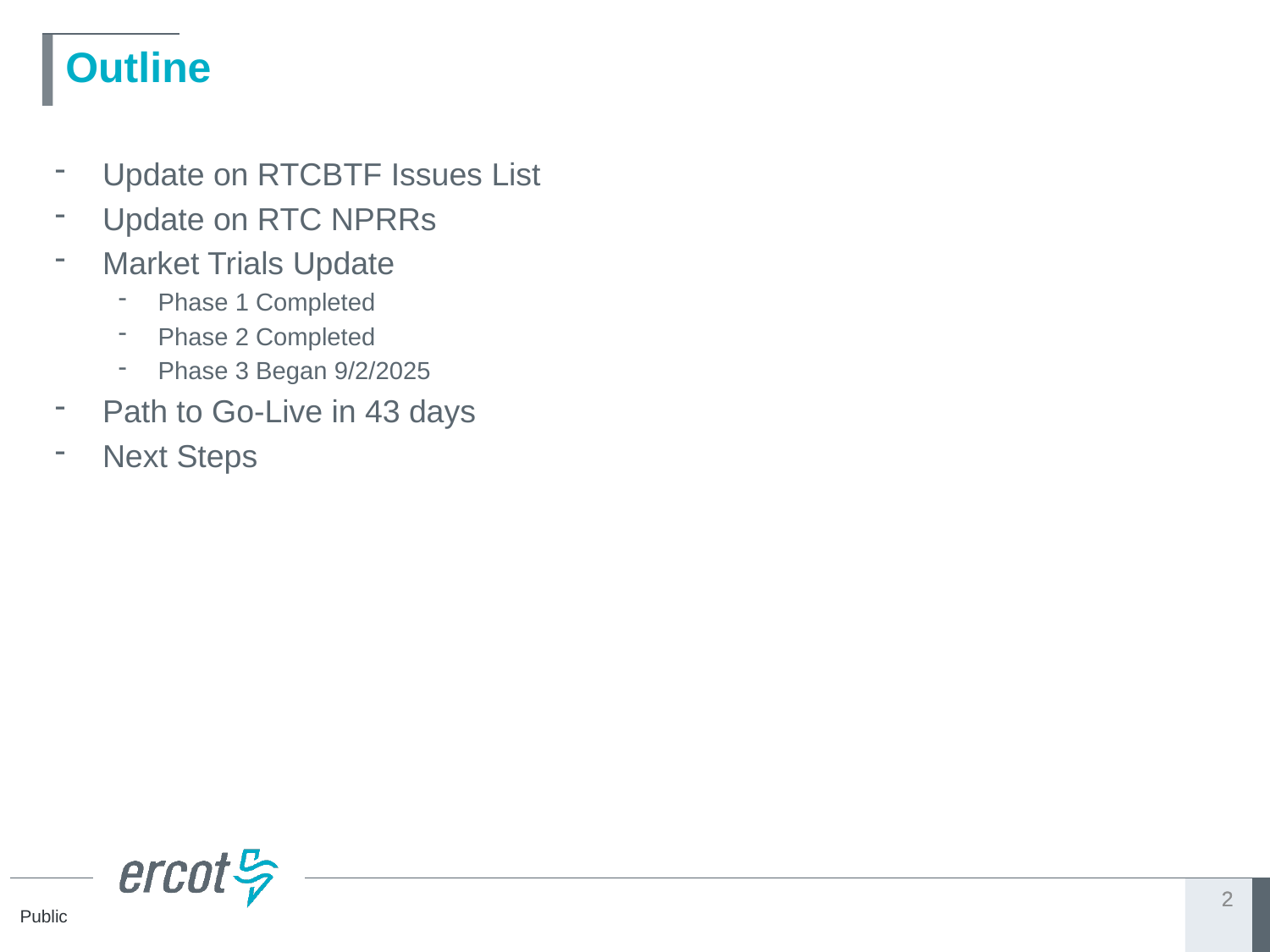

# Outline
Update on RTCBTF Issues List
Update on RTC NPRRs
Market Trials Update
Phase 1 Completed
Phase 2 Completed
Phase 3 Began 9/2/2025
Path to Go-Live in 43 days
Next Steps

2